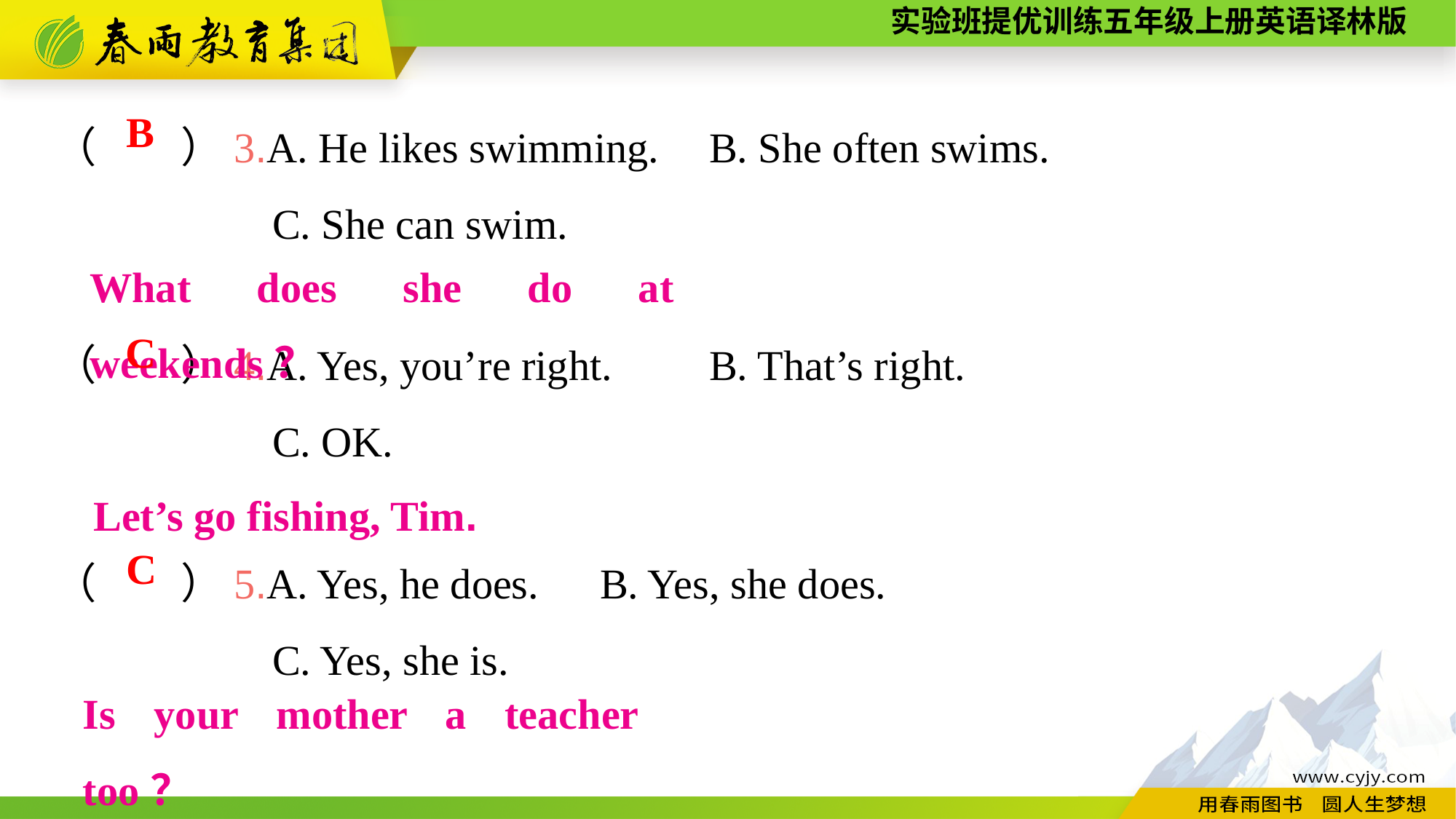

（　　）3.A. He likes swimming.	B. She often swims.
		C. She can swim.

（　　）4.A. Yes, you’re right.	B. That’s right.
		C. OK.

（　　）5.A. Yes, he does.	B. Yes, she does.
		C. Yes, she is.
B
What does she do at weekends？
C
Let’s go fishing, Tim.
C
Is your mother a teacher too？